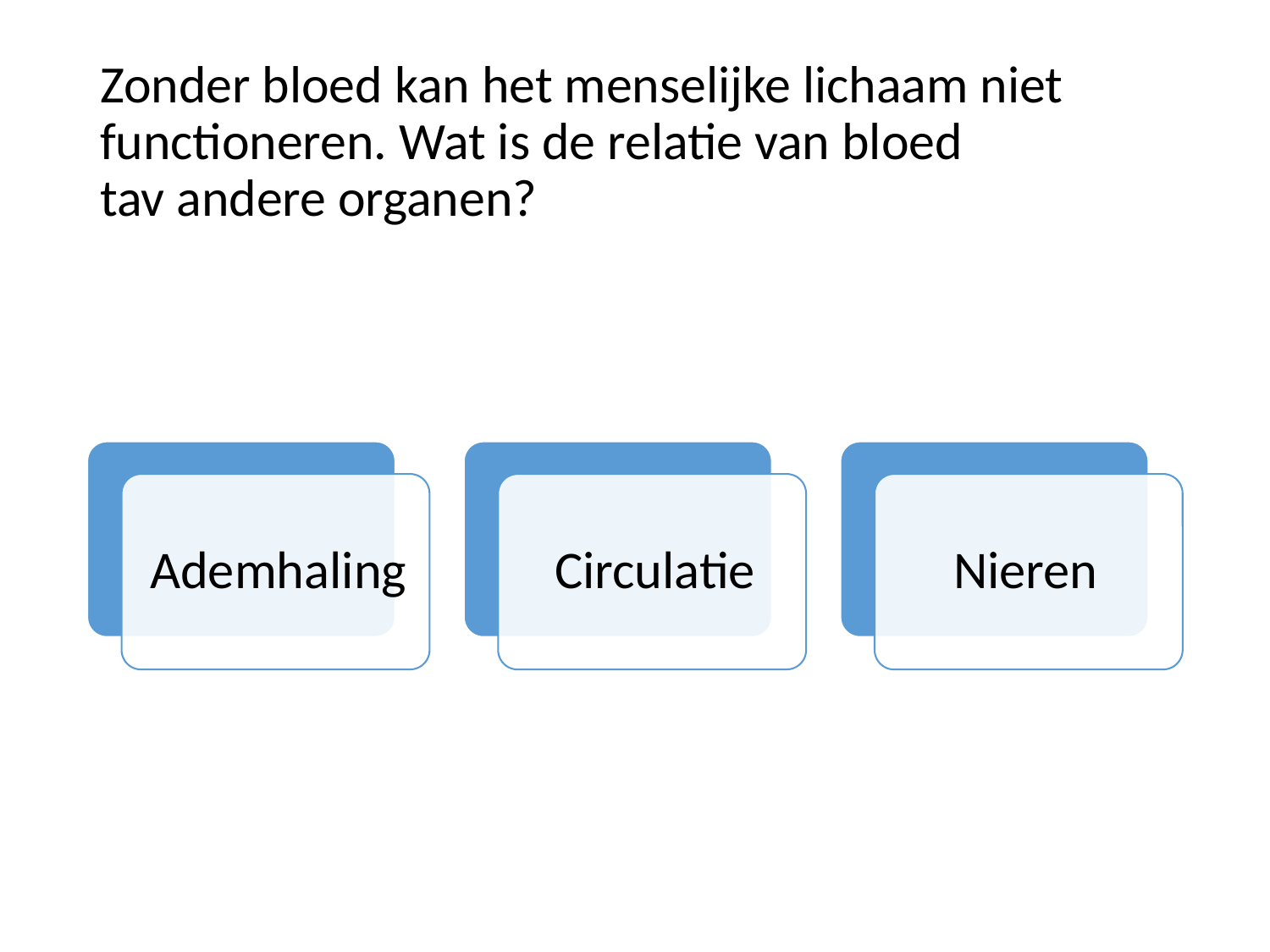

# Zonder bloed kan het menselijke lichaam niet functioneren. Wat is de relatie van bloed tav andere organen?
Ademhaling
Circulatie
Nieren